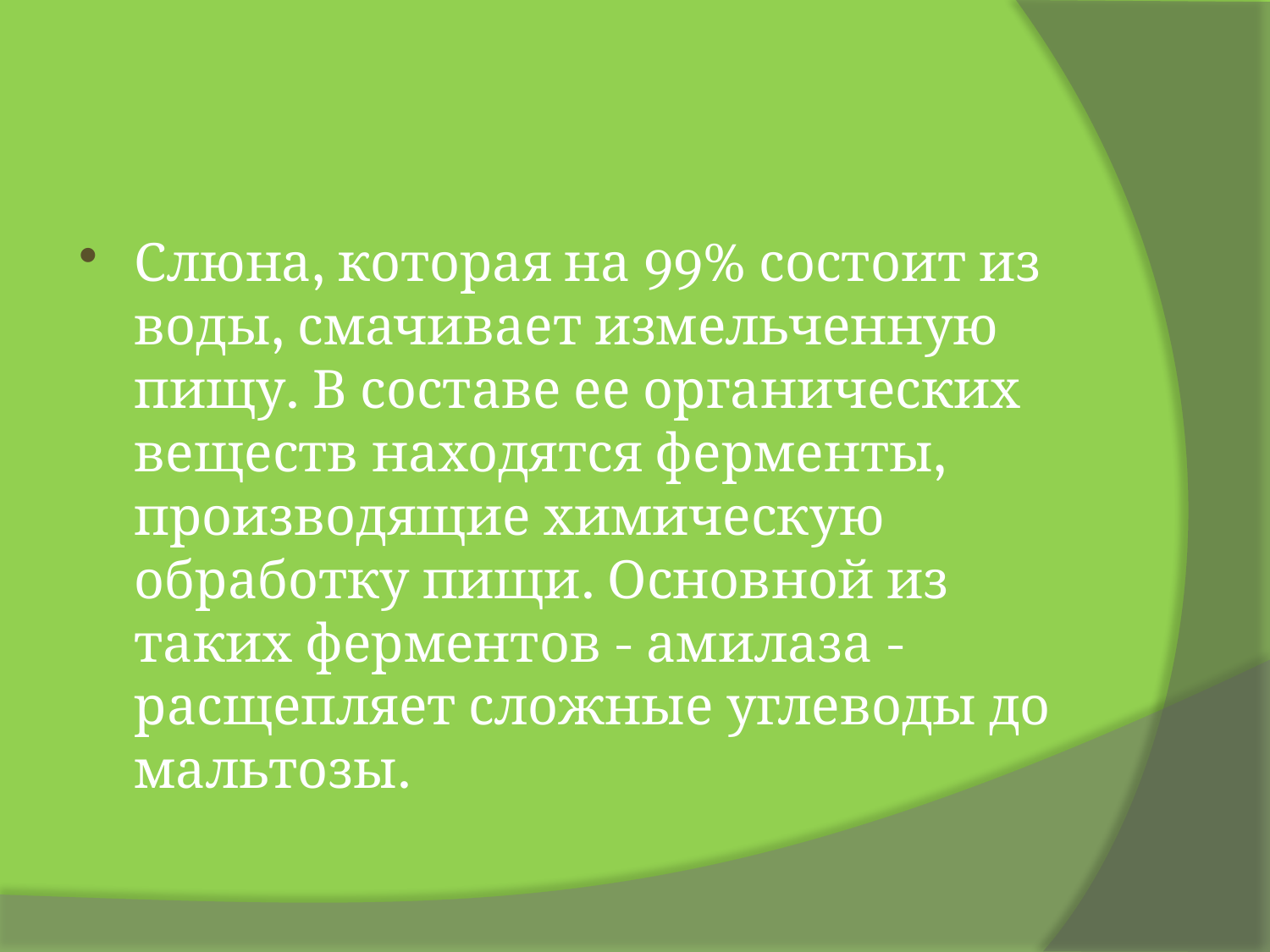

#
Слюна, которая на 99% состоит из воды, смачивает измельченную пищу. В составе ее органических веществ находятся ферменты, производящие химическую обработку пищи. Основной из таких ферментов - амилаза - расщепляет сложные углеводы до мальтозы.